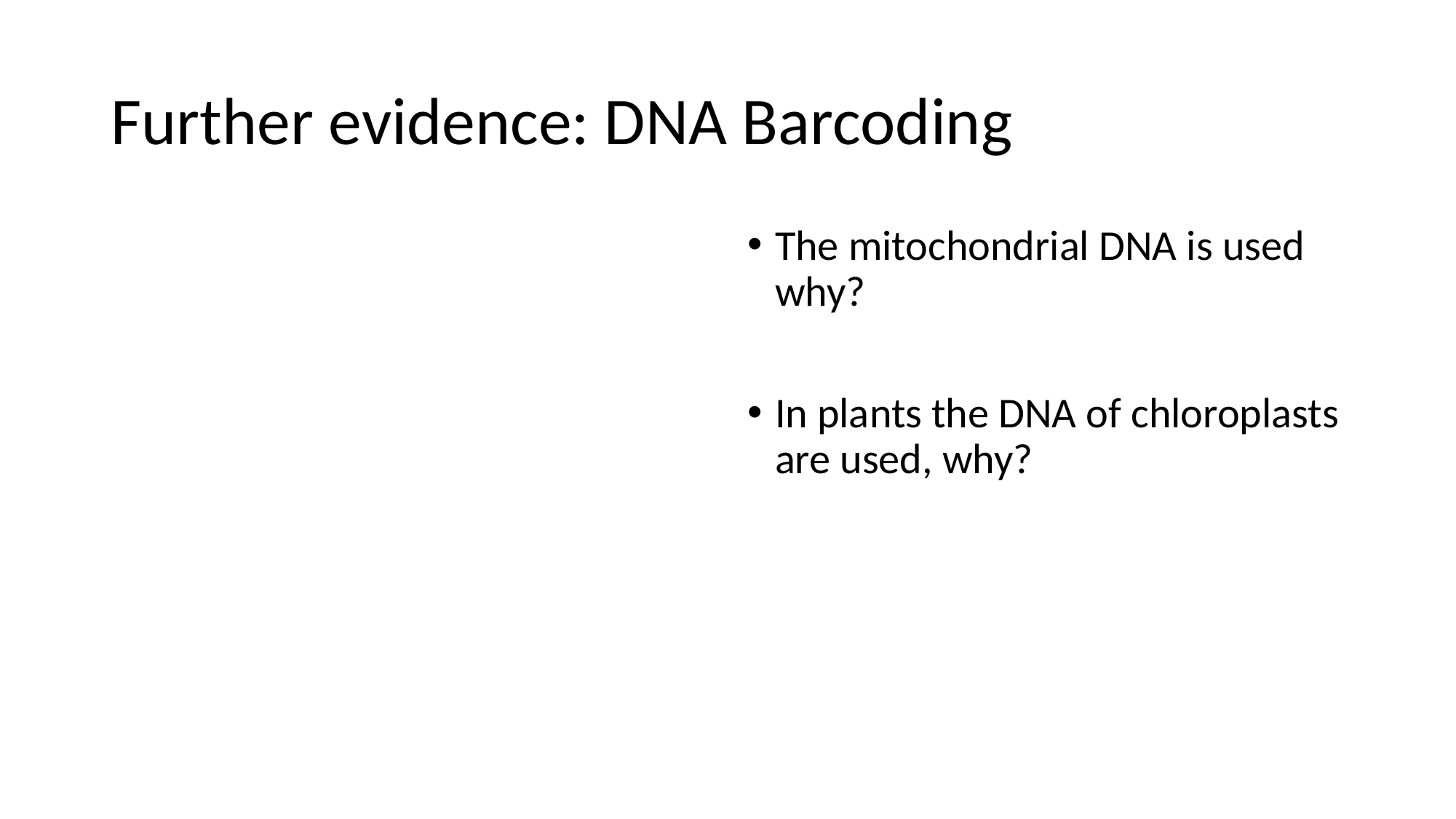

# Further evidence: DNA Barcoding

The mitochondrial DNA is used why?

In plants the DNA of chloroplasts are used, why?